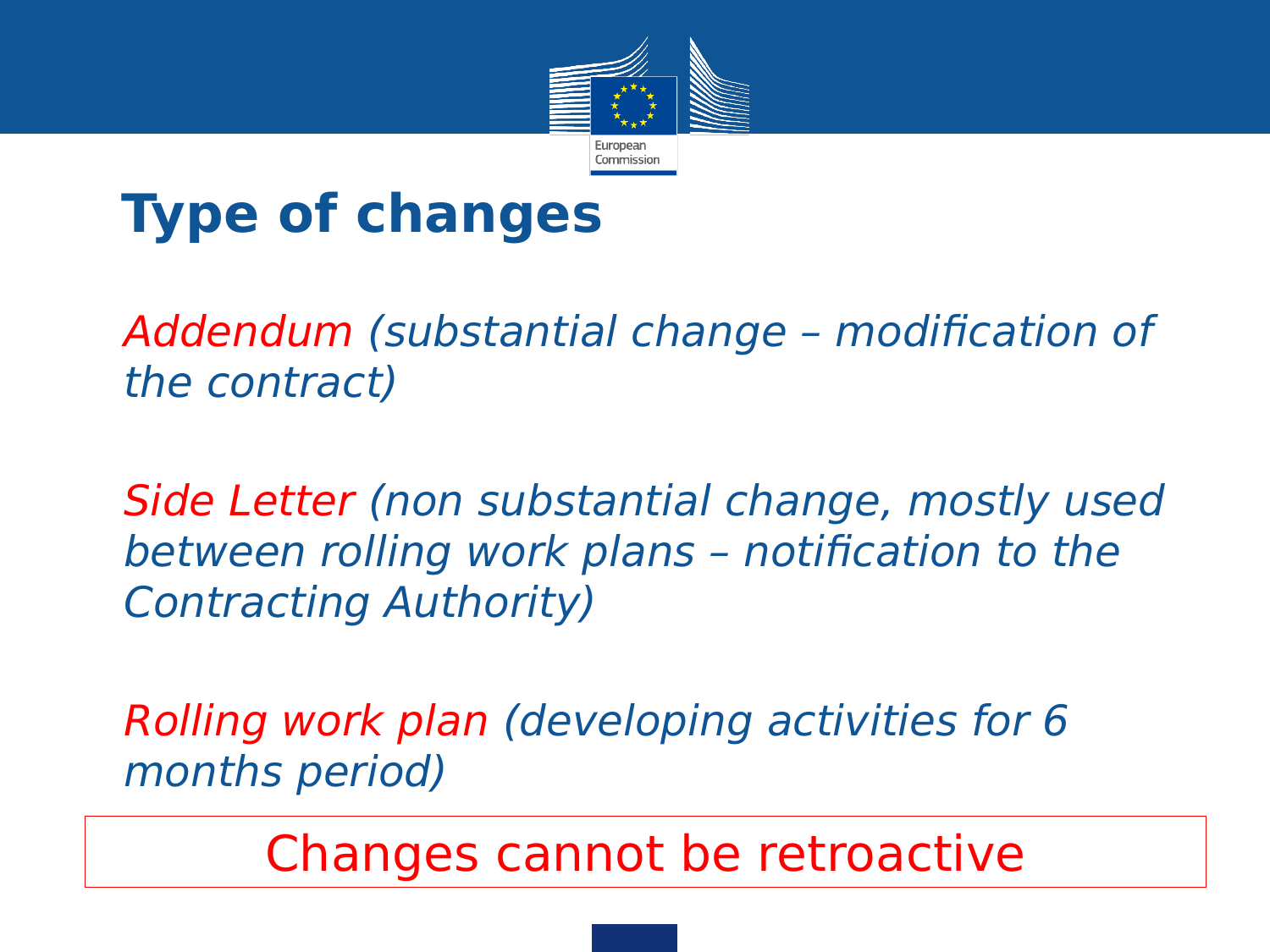

# Type of changes
Addendum (substantial change – modification of the contract)

Side Letter (non substantial change, mostly used between rolling work plans – notification to the Contracting Authority)

Rolling work plan (developing activities for 6 months period)
Changes cannot be retroactive